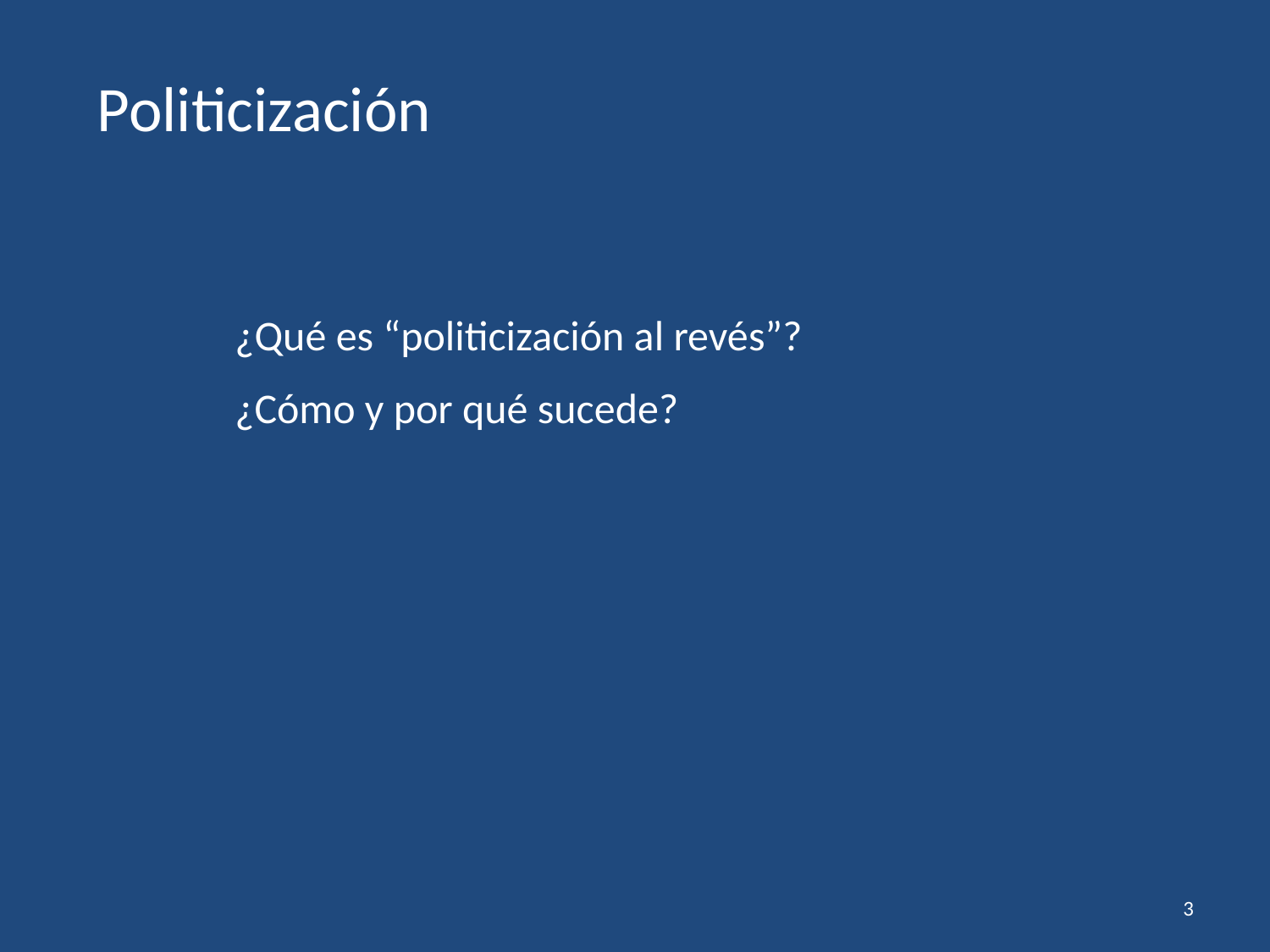

# Politicización

¿Qué es “politicización al revés”?
¿Cómo y por qué sucede?

3